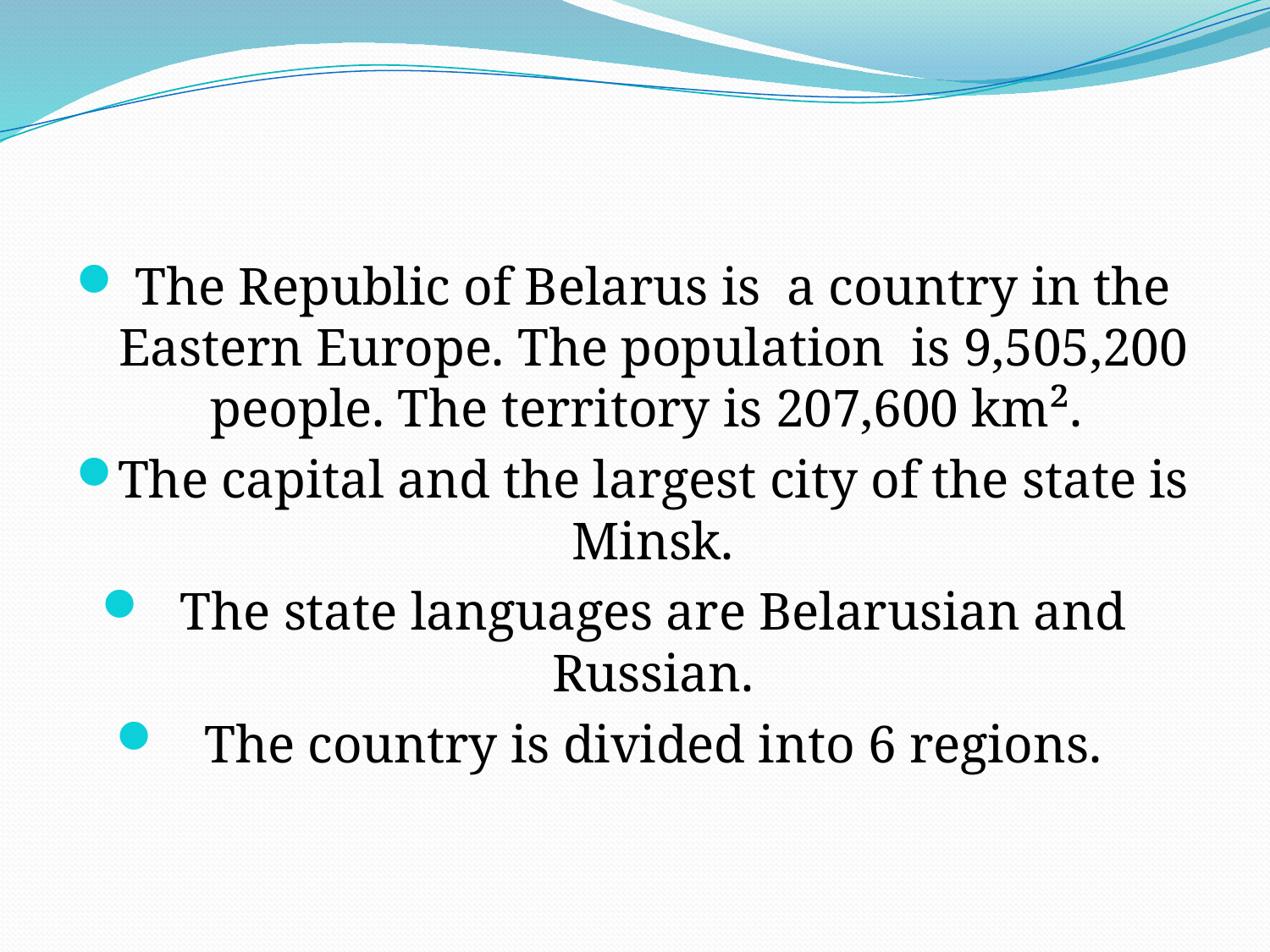

The Republic of Belarus is  a country in the Eastern Europe. The population  is 9,505,200 people. The territory is 207,600 km².
The capital and the largest city of the state is  Minsk.
The state languages ​​are Belarusian and Russian.
The country is divided into 6 regions.

#